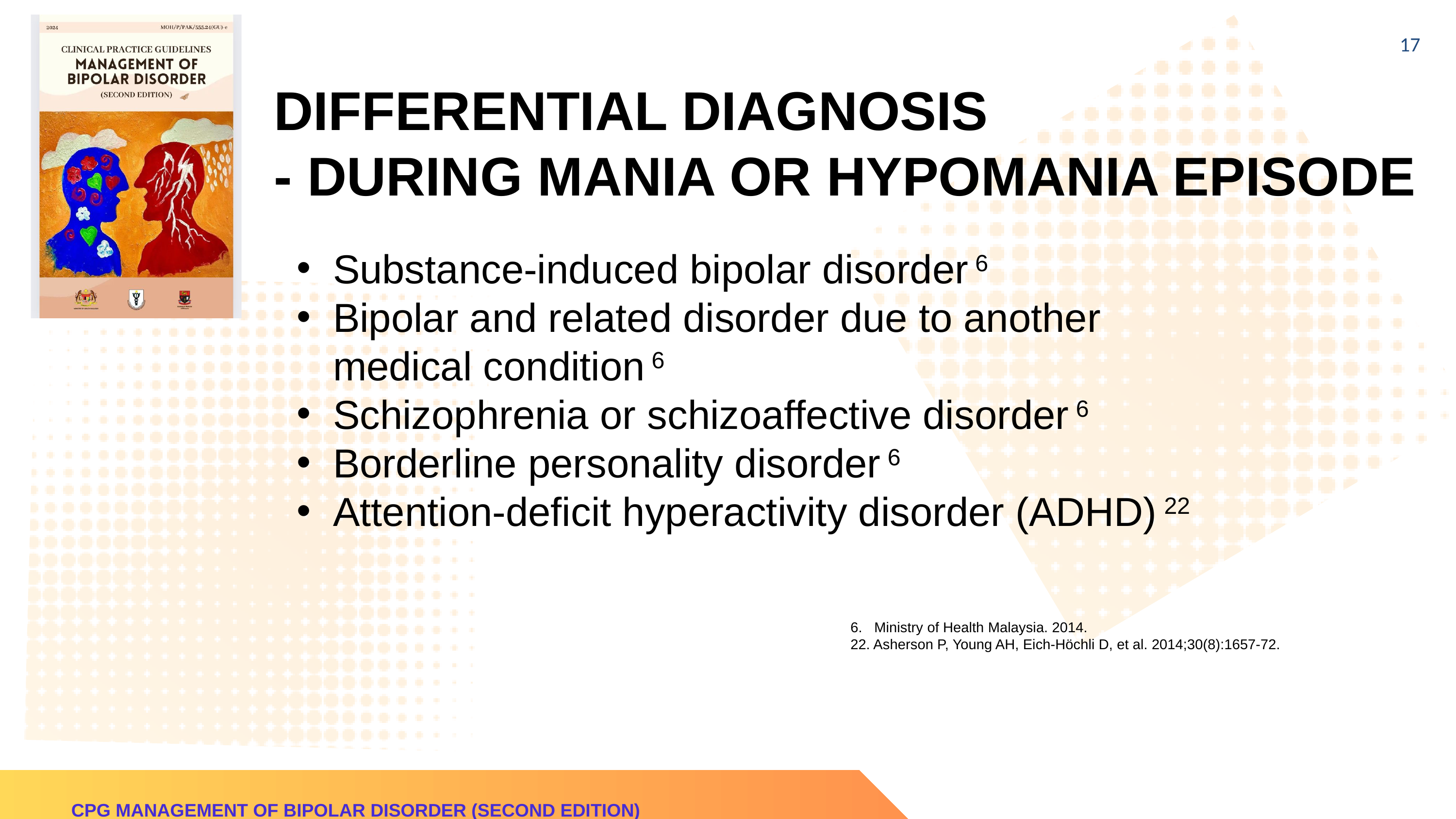

17
DIFFERENTIAL DIAGNOSIS
- DURING MANIA OR HYPOMANIA EPISODE

Substance-induced bipolar disorder 6
Bipolar and related disorder due to another medical condition 6
Schizophrenia or schizoaffective disorder 6
Borderline personality disorder 6
Attention-deficit hyperactivity disorder (ADHD) 22

6.   Ministry of Health Malaysia. 2014.
22. Asherson P, Young AH, Eich-Höchli D, et al. 2014;30(8):1657-72.

CPG MANAGEMENT OF BIPOLAR DISORDER (SECOND EDITION)